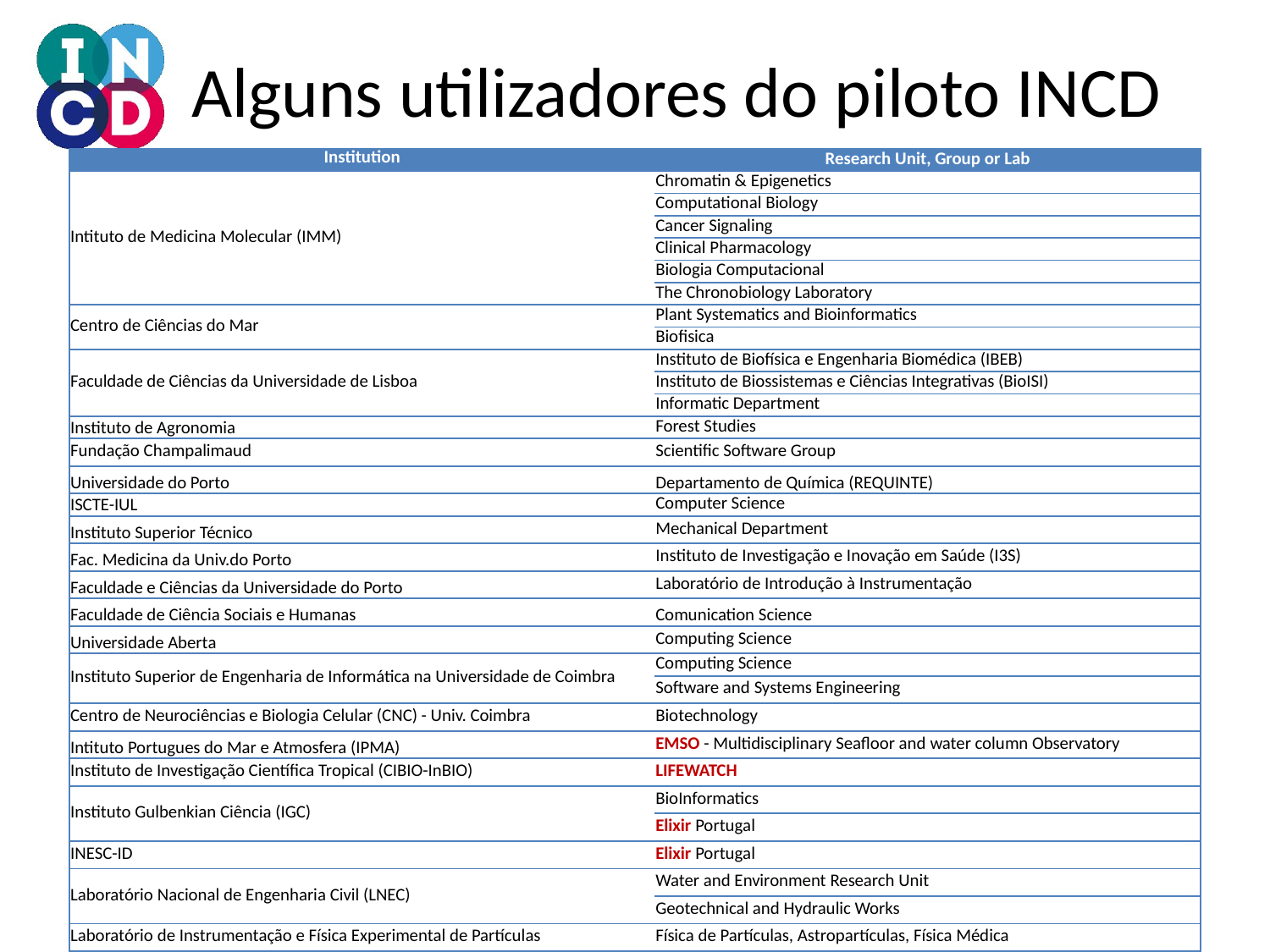

# Alguns utilizadores do piloto INCD
| Institution | Research Unit, Group or Lab |
| --- | --- |
| Intituto de Medicina Molecular (IMM) | Chromatin & Epigenetics |
|  | Computational Biology |
|  | Cancer Signaling |
|  | Clinical Pharmacology |
|  | Biologia Computacional |
|  | The Chronobiology Laboratory |
| Centro de Ciências do Mar | Plant Systematics and Bioinformatics |
|  | Biofisica |
| Faculdade de Ciências da Universidade de Lisboa | Instituto de Biofísica e Engenharia Biomédica (IBEB) |
|  | Instituto de Biossistemas e Ciências Integrativas (BioISI) |
|  | Informatic Department |
| Instituto de Agronomia | Forest Studies |
| Fundação Champalimaud | Scientific Software Group |
| Universidade do Porto | Departamento de Química (REQUINTE) |
| ISCTE-IUL | Computer Science |
| Instituto Superior Técnico | Mechanical Department |
| Fac. Medicina da Univ.do Porto | Instituto de Investigação e Inovação em Saúde (I3S) |
| Faculdade e Ciências da Universidade do Porto | Laboratório de Introdução à Instrumentação |
| Faculdade de Ciência Sociais e Humanas | Comunication Science |
| Universidade Aberta | Computing Science |
| Instituto Superior de Engenharia de Informática na Universidade de Coimbra | Computing Science |
|  | Software and Systems Engineering |
| Centro de Neurociências e Biologia Celular (CNC) - Univ. Coimbra | Biotechnology |
| Intituto Portugues do Mar e Atmosfera (IPMA) | EMSO - Multidisciplinary Seafloor and water column Observatory |
| Instituto de Investigação Científica Tropical (CIBIO-InBIO) | LIFEWATCH |
| Instituto Gulbenkian Ciência (IGC) | BioInformatics |
|  | Elixir Portugal |
| INESC-ID | Elixir Portugal |
| Laboratório Nacional de Engenharia Civil (LNEC) | Water and Environment Research Unit |
|  | Geotechnical and Hydraulic Works |
| Laboratório de Instrumentação e Física Experimental de Partículas | Física de Partículas, Astropartículas, Física Médica |
12
INCD – Infraestrutura Nacional de Computação Distribuída